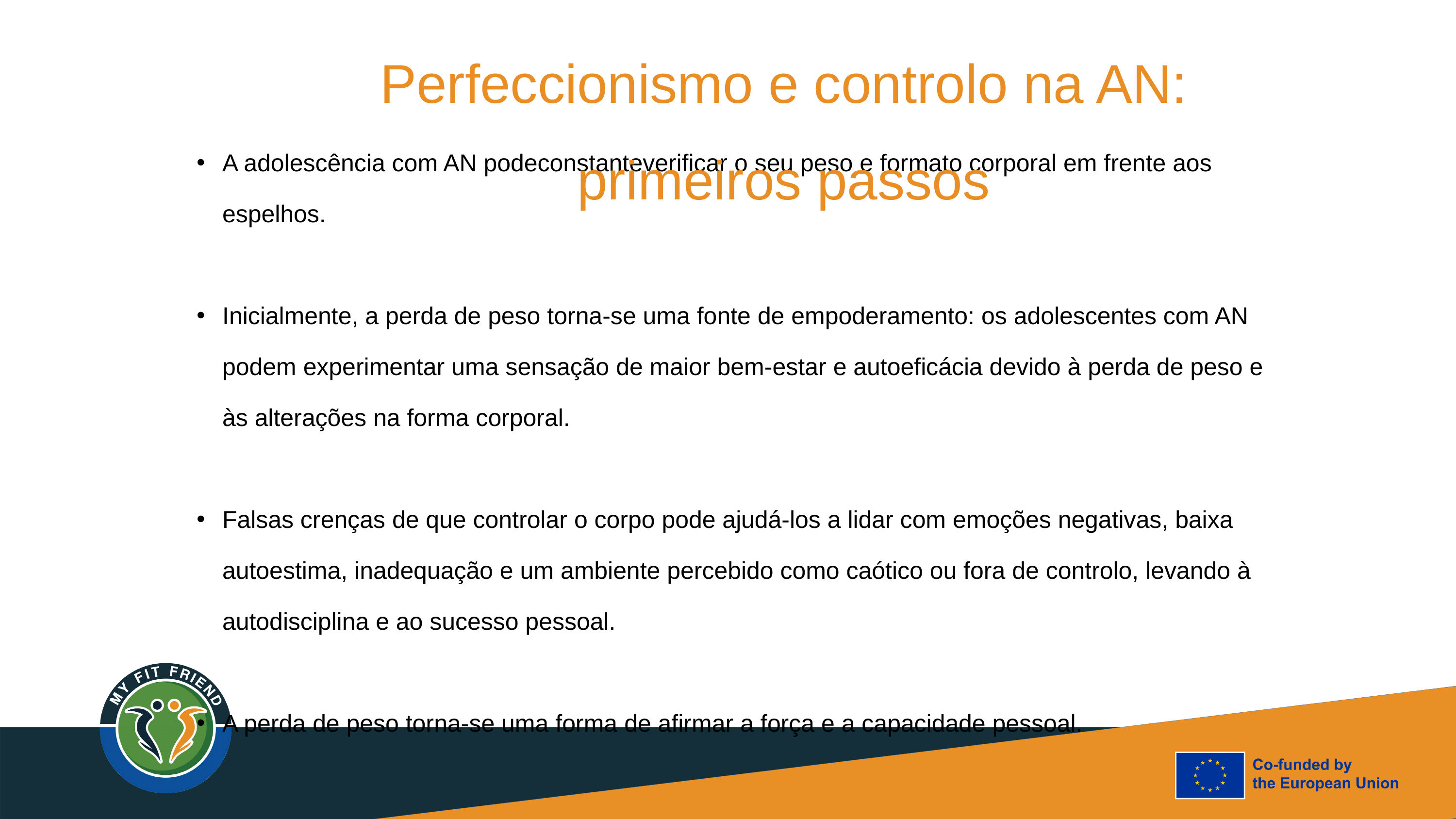

Perfeccionismo e controlo na AN: primeiros passos
A adolescência com AN podeconstanteverificar o seu peso e formato corporal em frente aos espelhos.

Inicialmente, a perda de peso torna-se uma fonte de empoderamento: os adolescentes com AN podem experimentar uma sensação de maior bem-estar e autoeficácia devido à perda de peso e às alterações na forma corporal.

Falsas crenças de que controlar o corpo pode ajudá-los a lidar com emoções negativas, baixa autoestima, inadequação e um ambiente percebido como caótico ou fora de controlo, levando à autodisciplina e ao sucesso pessoal.

A perda de peso torna-se uma forma de afirmar a força e a capacidade pessoal.